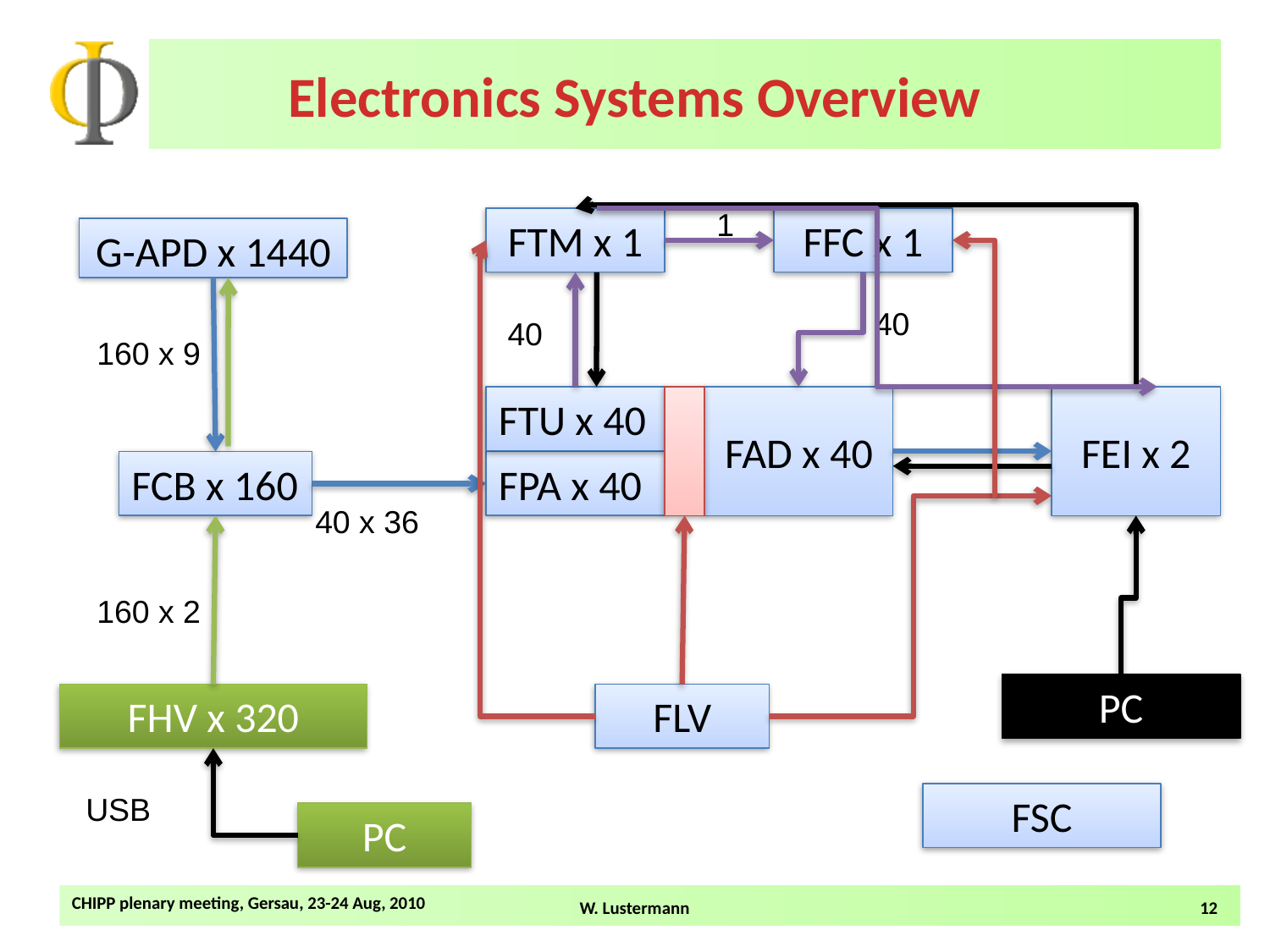

Electronics Systems Overview
1
FTM x 1
FFC x 1
G-APD x 1440
40
40
160 x 9
FTU x 40

FAD x 40
FEI x 2
FCB x 160
FPA x 40
40 x 36
160 x 2
PC
FHV x 320
FLV
USB
FSC
PC